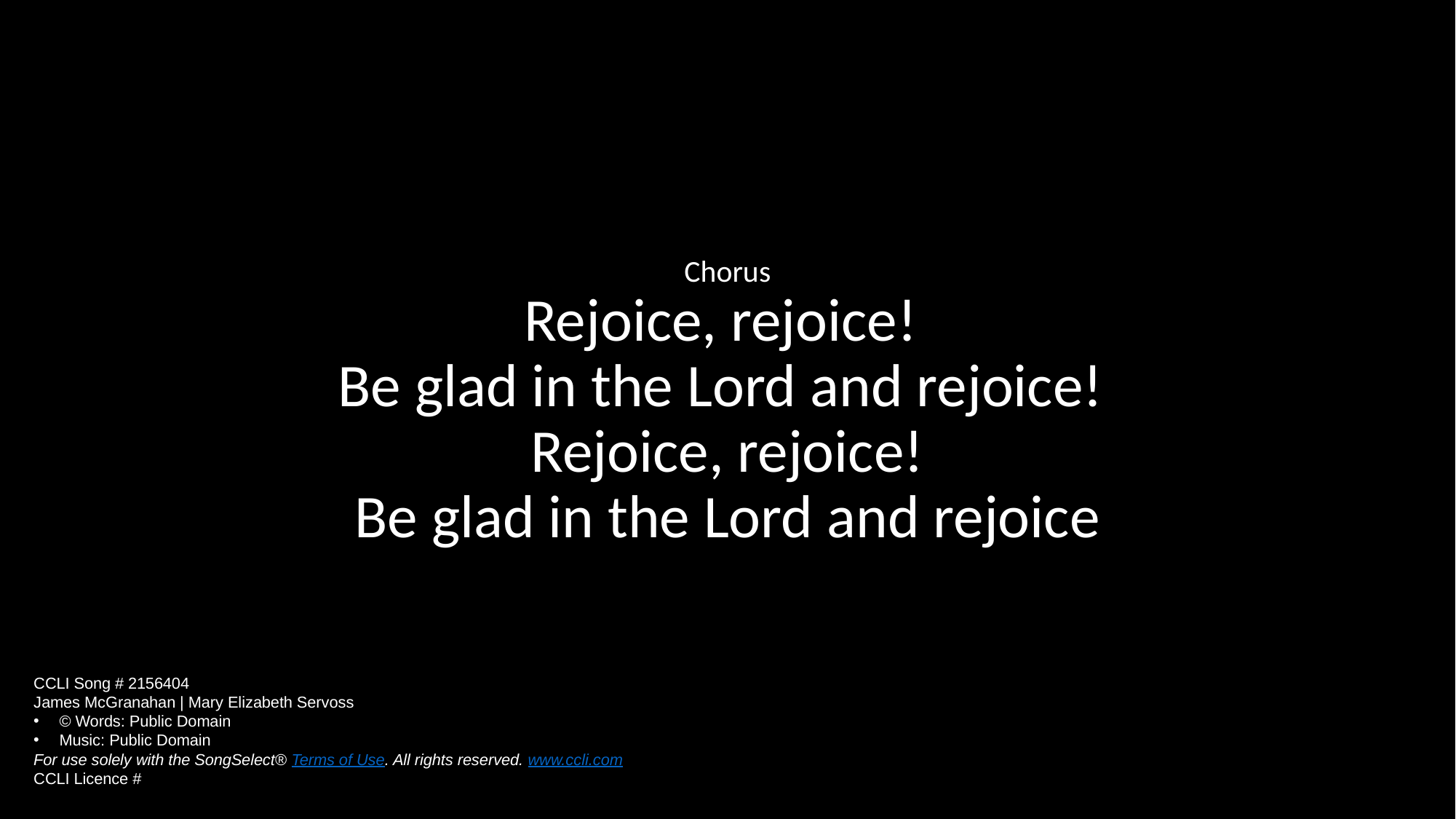

Chorus
Rejoice, rejoice!
Be glad in the Lord and rejoice!
Rejoice, rejoice!
Be glad in the Lord and rejoice
CCLI Song # 2156404
James McGranahan | Mary Elizabeth Servoss
© Words: Public Domain
Music: Public Domain
For use solely with the SongSelect® Terms of Use. All rights reserved. www.ccli.com
CCLI Licence #